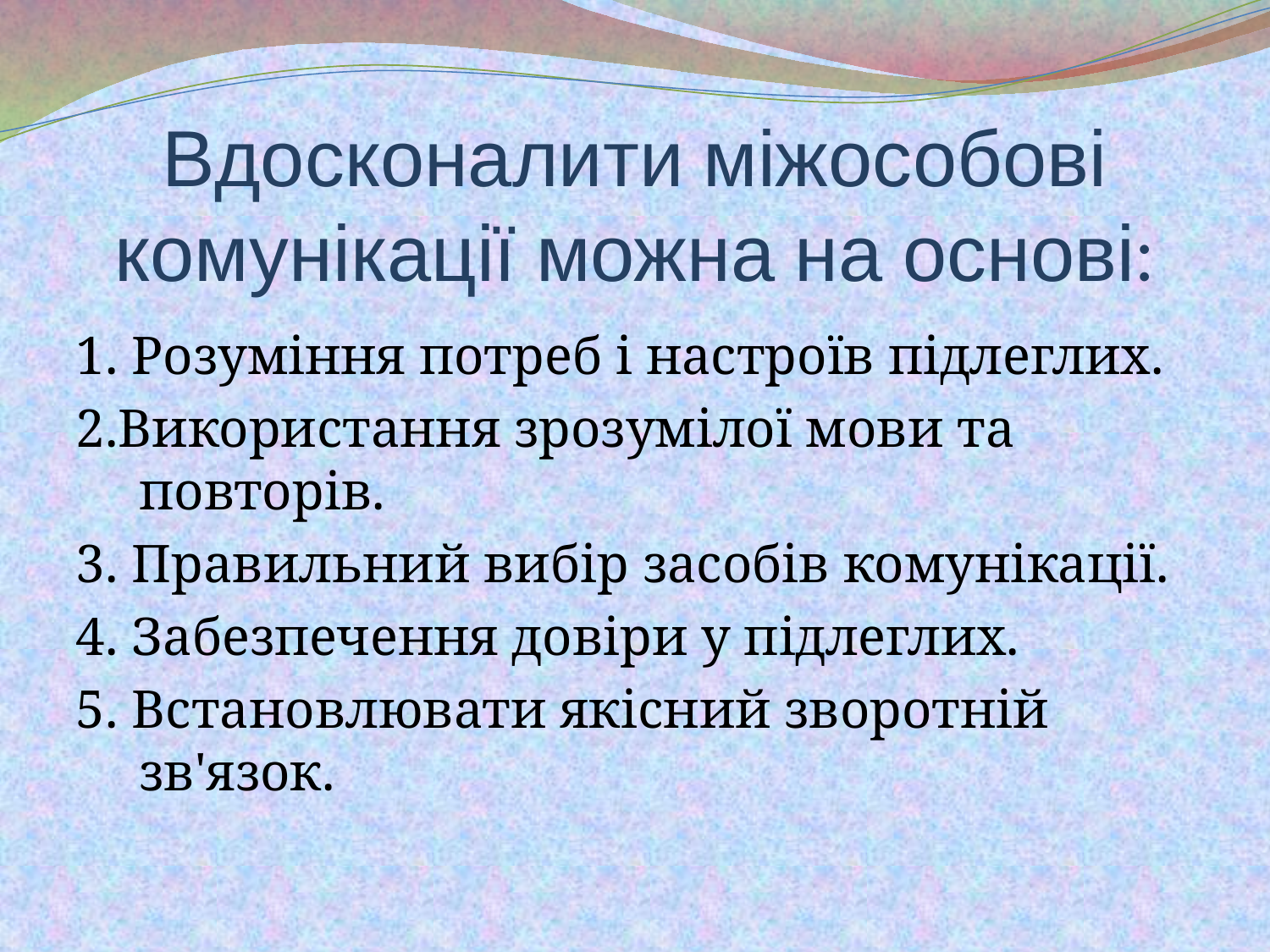

# Вдосконалити міжособові комунікації можна на основі:
1. Розуміння потреб і настроїв підлеглих.
2.Використання зрозумілої мови та повторів.
3. Правильний вибір засобів комунікації.
4. Забезпечення довіри у підлеглих.
5. Встановлювати якісний зворотній зв'язок.